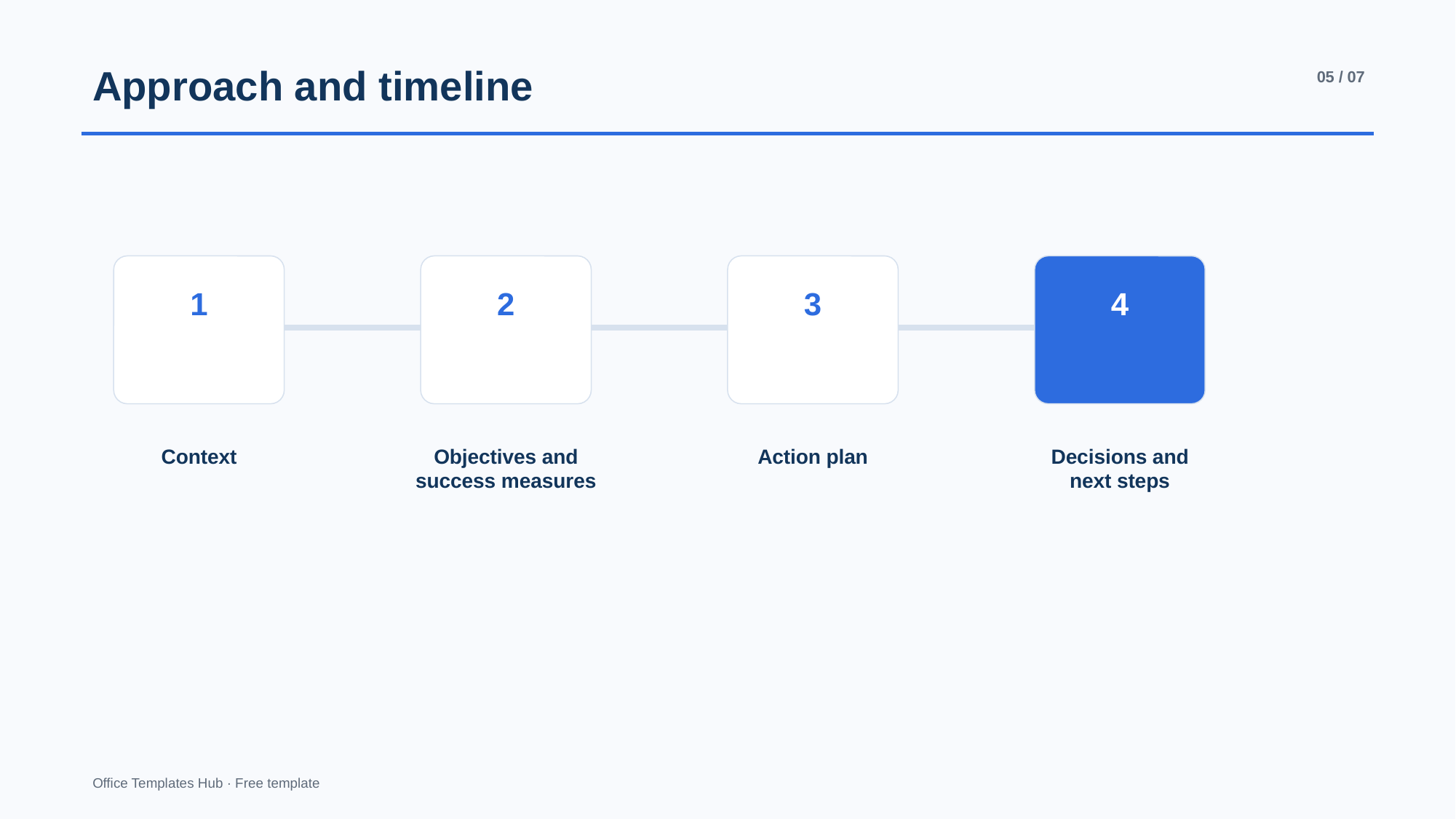

Approach and timeline
05 / 07

1
2
3
4

Context
Objectives and success measures
Action plan
Decisions and next steps
Office Templates Hub · Free template